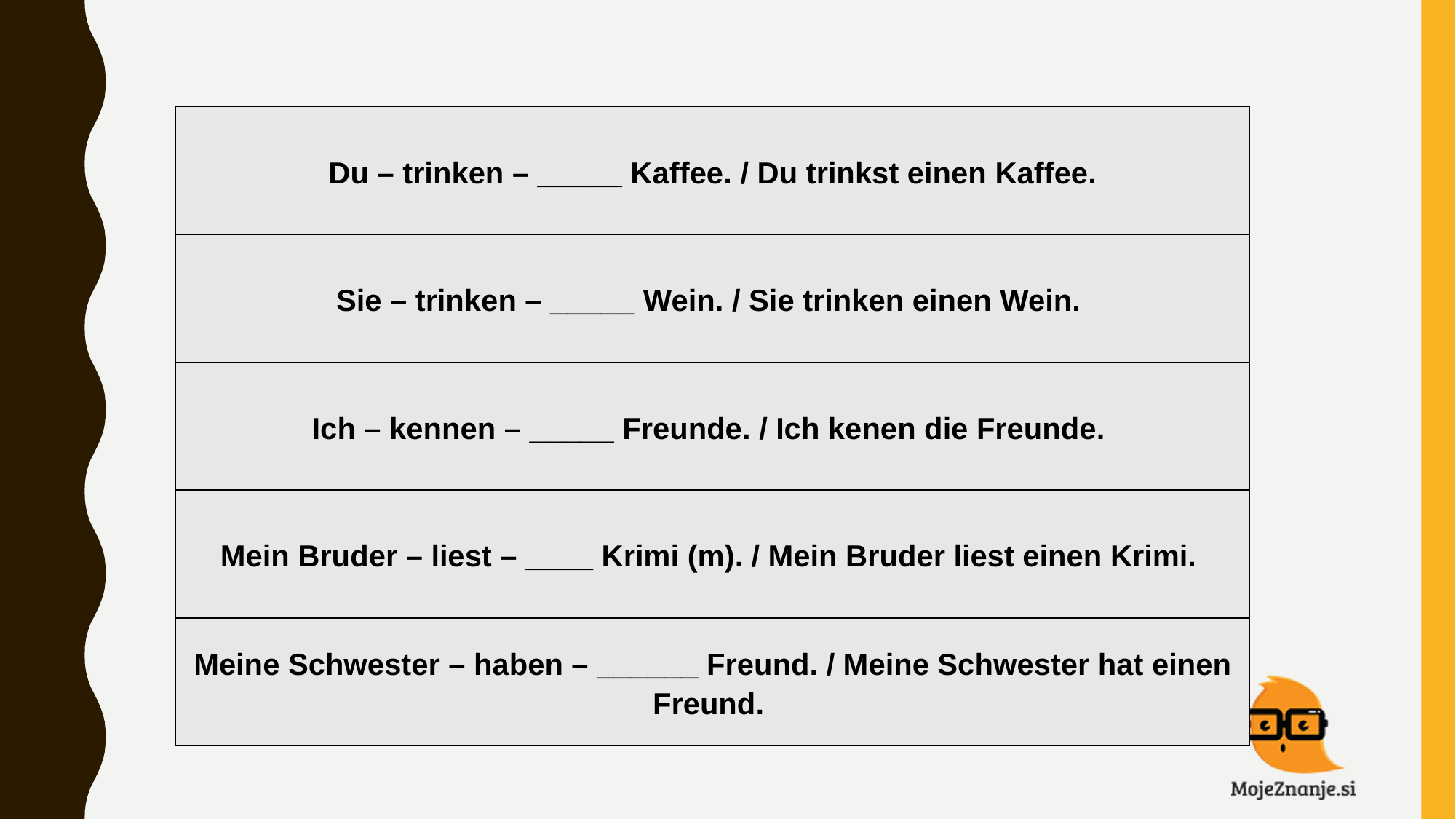

#
| Du – trinken – \_\_\_\_\_ Kaffee. / Du trinkst einen Kaffee. |
| --- |
| Sie – trinken – \_\_\_\_\_ Wein. / Sie trinken einen Wein. |
| Ich – kennen – \_\_\_\_\_ Freunde. / Ich kenen die Freunde. |
| Mein Bruder – liest – \_\_\_\_ Krimi (m). / Mein Bruder liest einen Krimi. |
| Meine Schwester – haben – \_\_\_\_\_\_ Freund. / Meine Schwester hat einen Freund. |